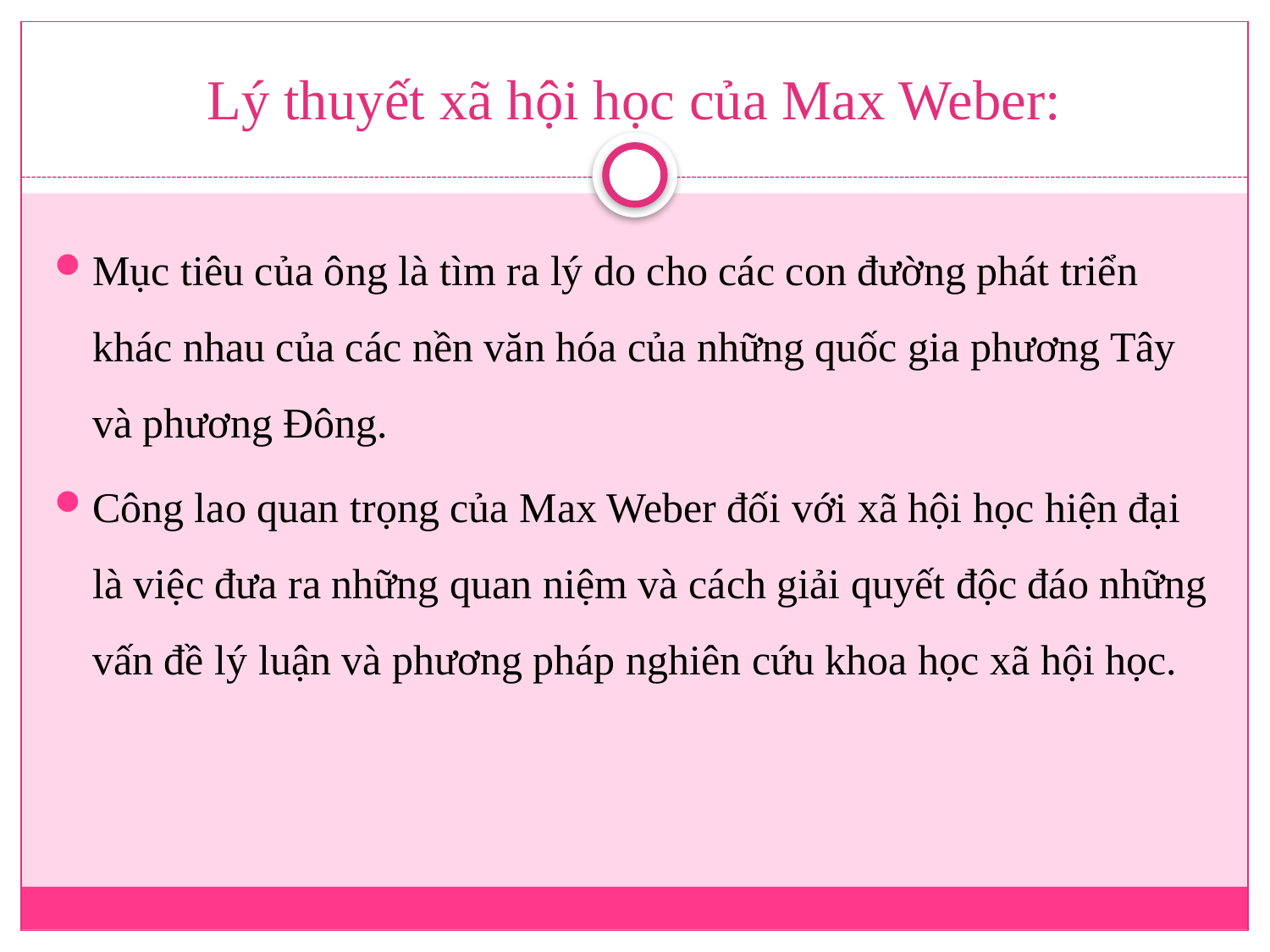

# Lý thuyết xã hội học của Max Weber:
Mục tiêu của ông là tìm ra lý do cho các con đường phát triển khác nhau của các nền văn hóa của những quốc gia phương Tây và phương Đông.
Công lao quan trọng của Max Weber đối với xã hội học hiện đại là việc đưa ra những quan niệm và cách giải quyết độc đáo những vấn đề lý luận và phương pháp nghiên cứu khoa học xã hội học.